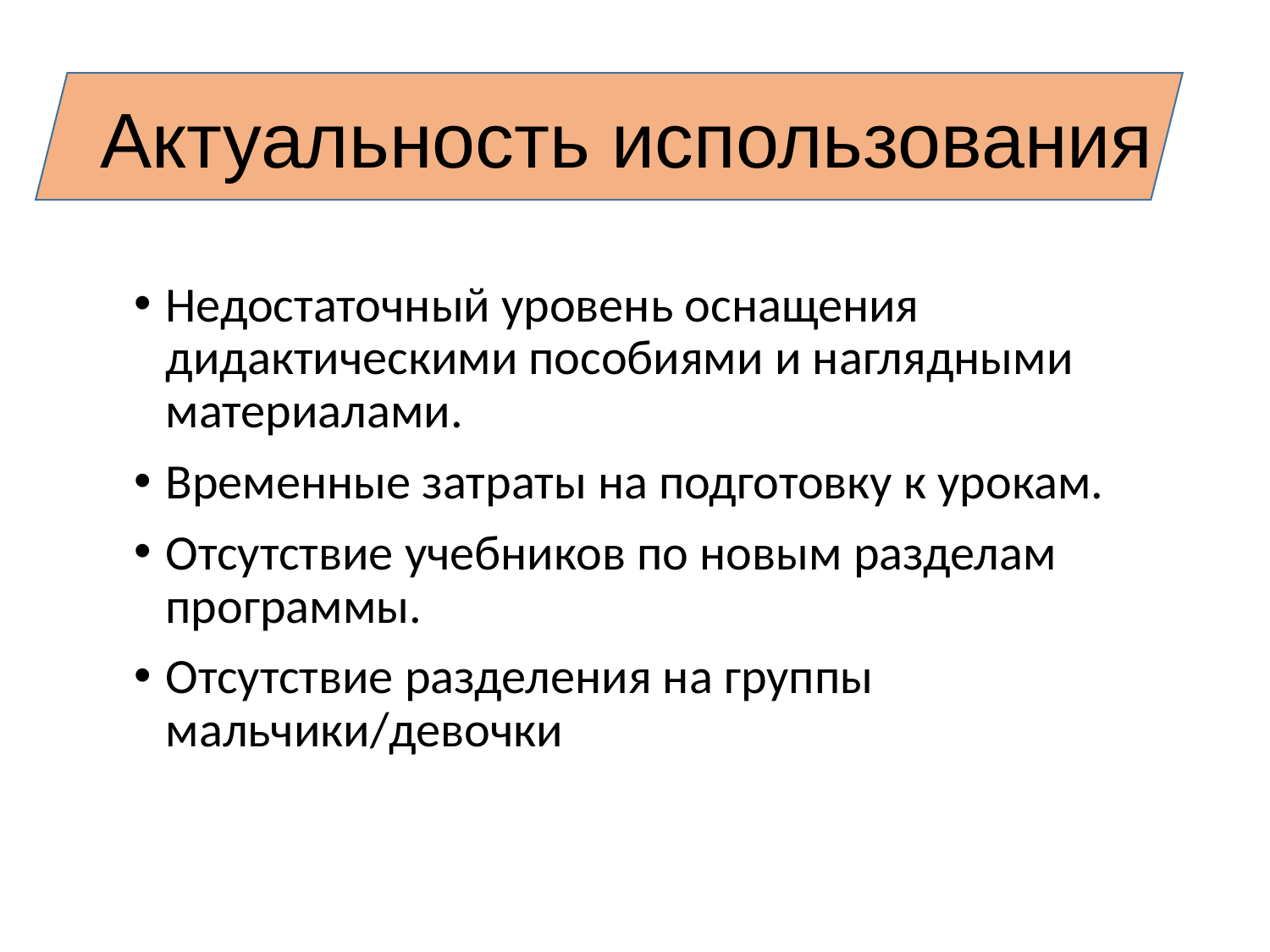

# Актуальность использования

Недостаточный уровень оснащения дидактическими пособиями и наглядными материалами.
Временные затраты на подготовку к урокам.
Отсутствие учебников по новым разделам программы.
Отсутствие разделения на группы мальчики/девочки